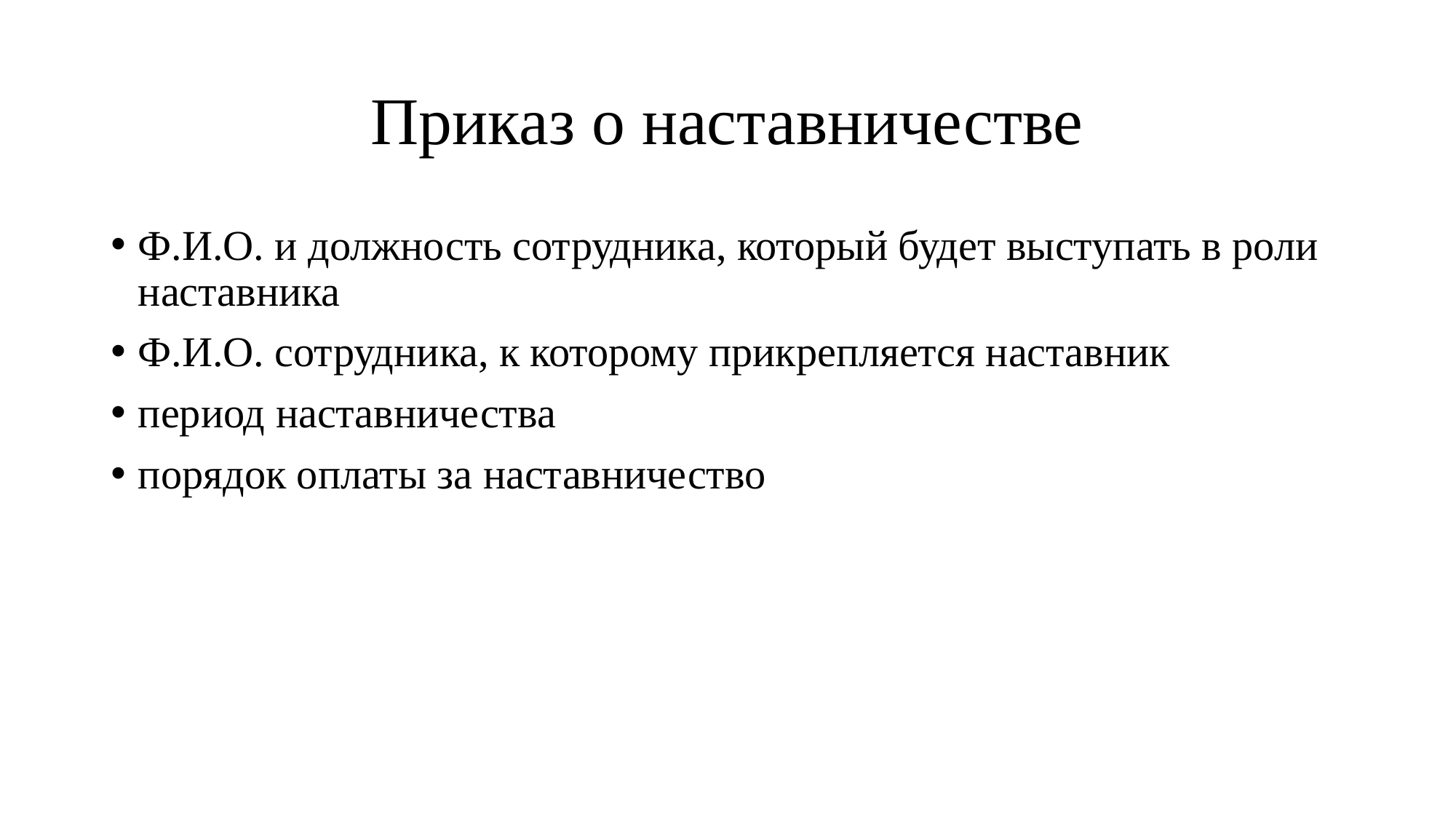

# Приказ о наставничестве
Ф.И.О. и должность сотрудника, который будет выступать в роли наставника
Ф.И.О. сотрудника, к которому прикрепляется наставник
период наставничества
порядок оплаты за наставничество